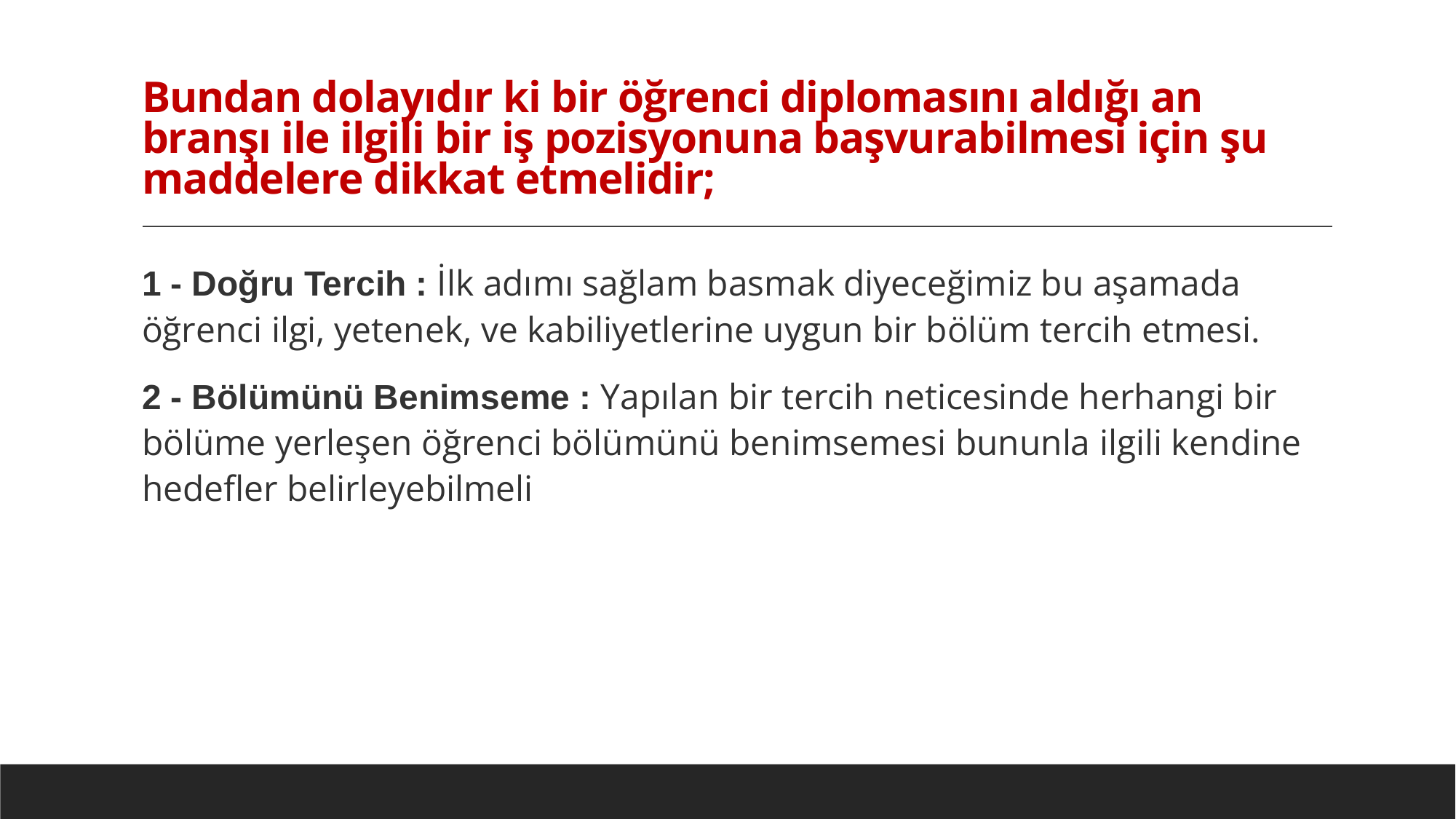

# Bundan dolayıdır ki bir öğrenci diplomasını aldığı an branşı ile ilgili bir iş pozisyonuna başvurabilmesi için şu maddelere dikkat etmelidir;
1 - Doğru Tercih : İlk adımı sağlam basmak diyeceğimiz bu aşamada öğrenci ilgi, yetenek, ve kabiliyetlerine uygun bir bölüm tercih etmesi.
2 - Bölümünü Benimseme : Yapılan bir tercih neticesinde herhangi bir bölüme yerleşen öğrenci bölümünü benimsemesi bununla ilgili kendine hedefler belirleyebilmeli